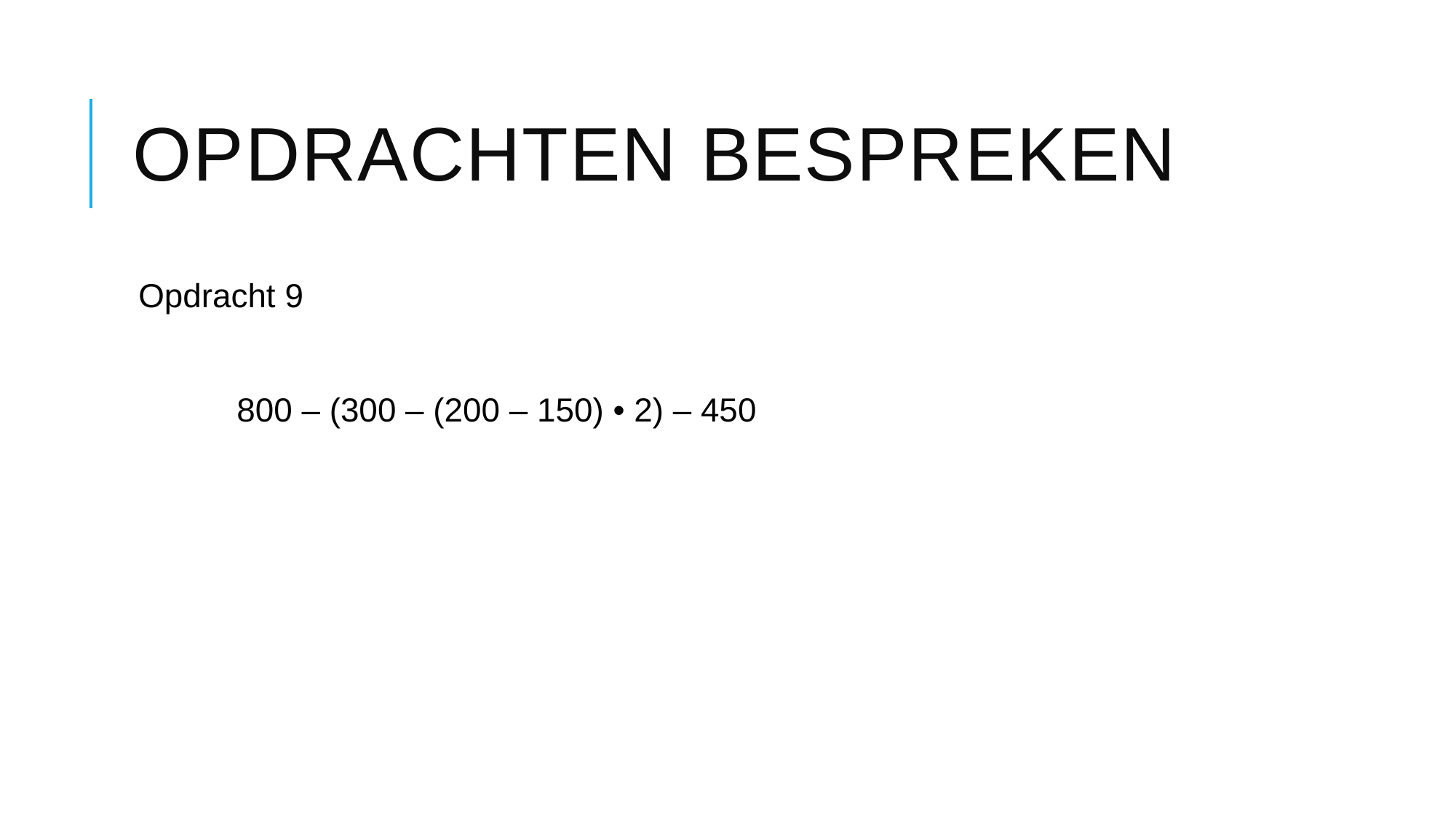

# Opdrachten bespreken
Opdracht 9

	800 – (300 – (200 – 150) • 2) – 450